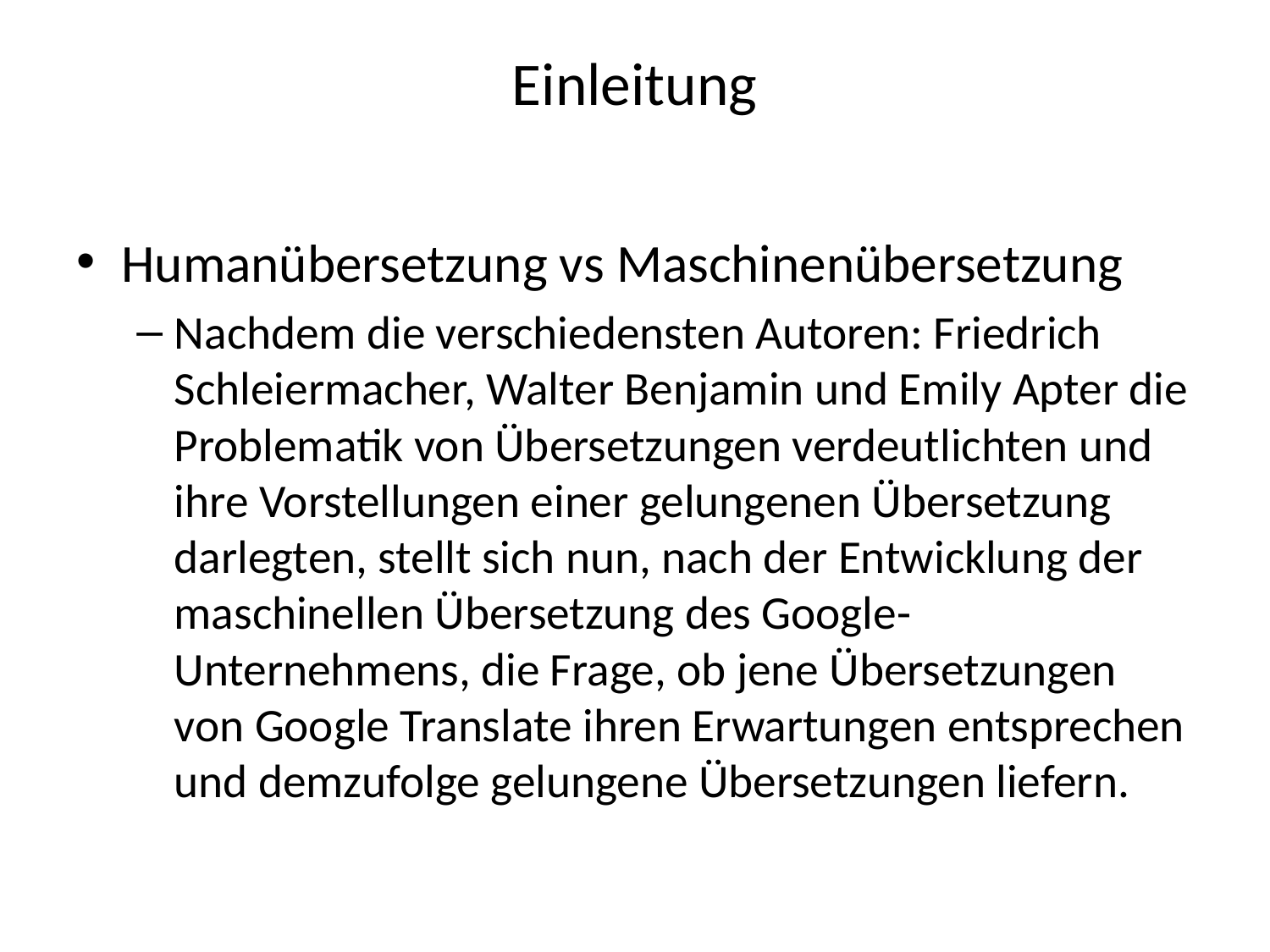

# Einleitung
Humanübersetzung vs Maschinenübersetzung
Nachdem die verschiedensten Autoren: Friedrich Schleiermacher, Walter Benjamin und Emily Apter die Problematik von Übersetzungen verdeutlichten und ihre Vorstellungen einer gelungenen Übersetzung darlegten, stellt sich nun, nach der Entwicklung der maschinellen Übersetzung des Google-Unternehmens, die Frage, ob jene Übersetzungen von Google Translate ihren Erwartungen entsprechen und demzufolge gelungene Übersetzungen liefern.